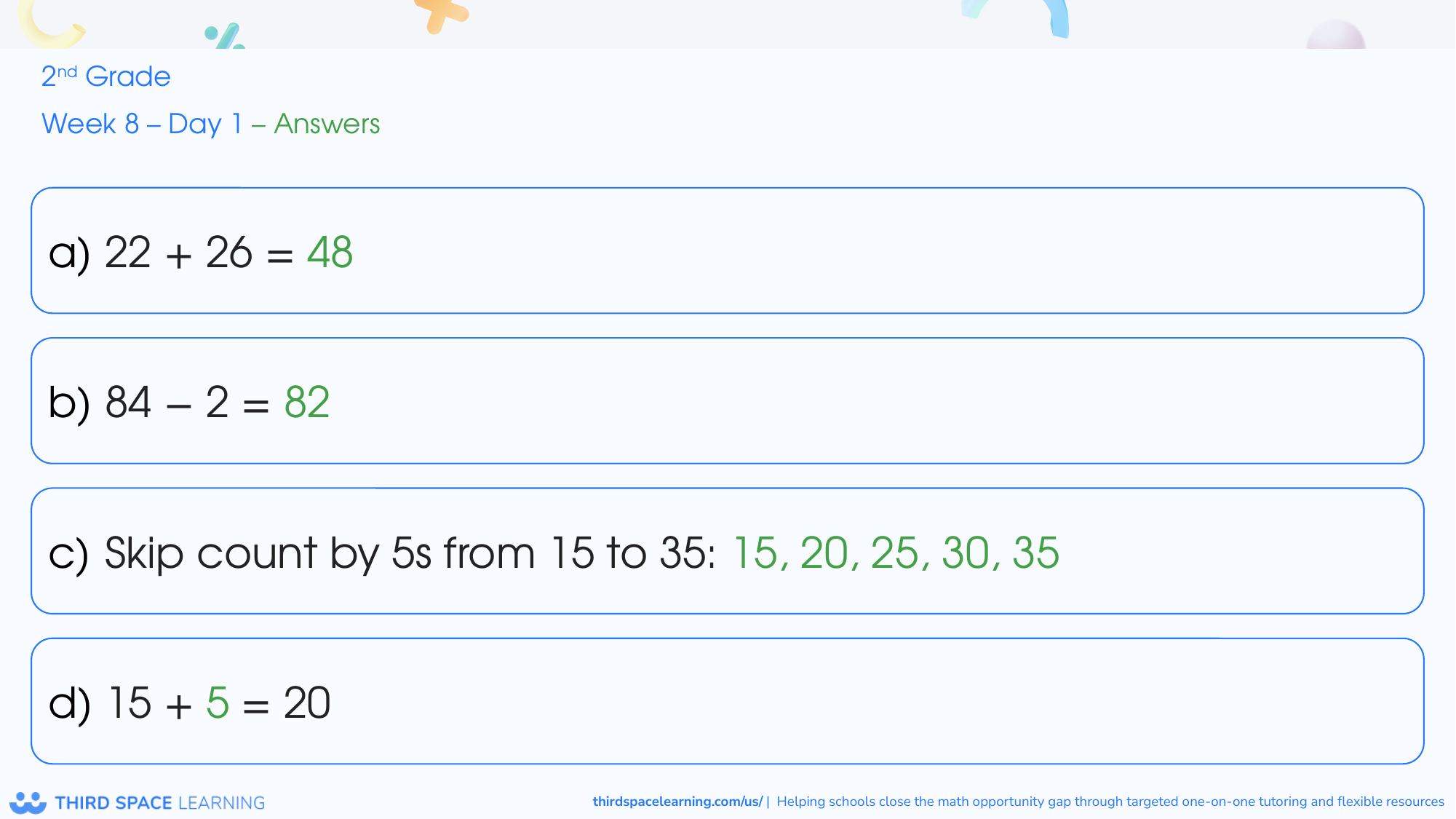

2nd Grade
Week 8 – Day 1 – Answers
22 + 26 = 48
84 − 2 = 82
Skip count by 5s from 15 to 35: 15, 20, 25, 30, 35
15 + 5 = 20